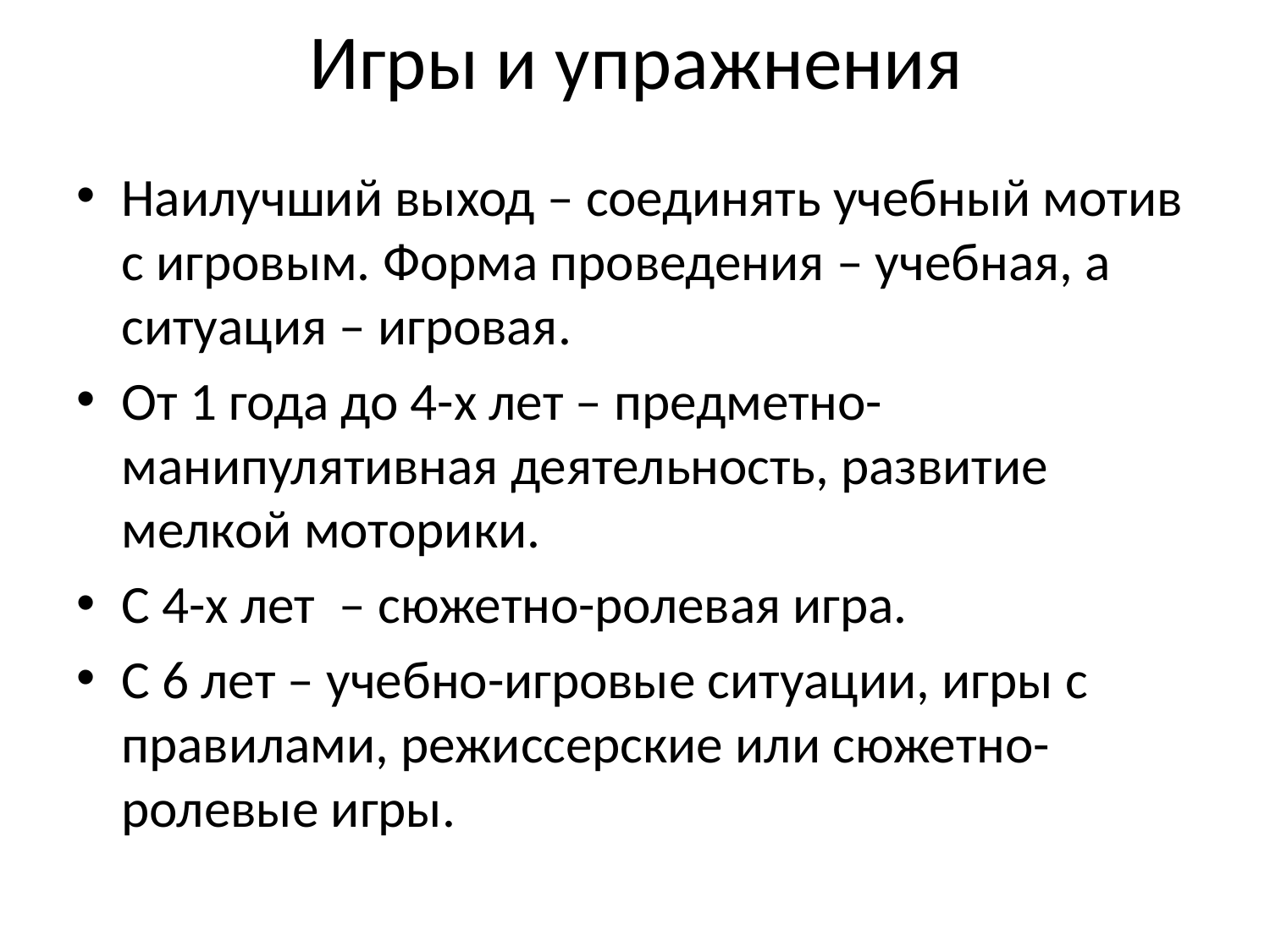

Игры и упражнения
Наилучший выход – соединять учебный мотив с игровым. Форма проведения – учебная, а ситуация – игровая.
От 1 года до 4-х лет – предметно-манипулятивная деятельность, развитие мелкой моторики.
С 4-х лет  – сюжетно-ролевая игра.
С 6 лет – учебно-игровые ситуации, игры с правилами, режиссерские или сюжетно-ролевые игры.